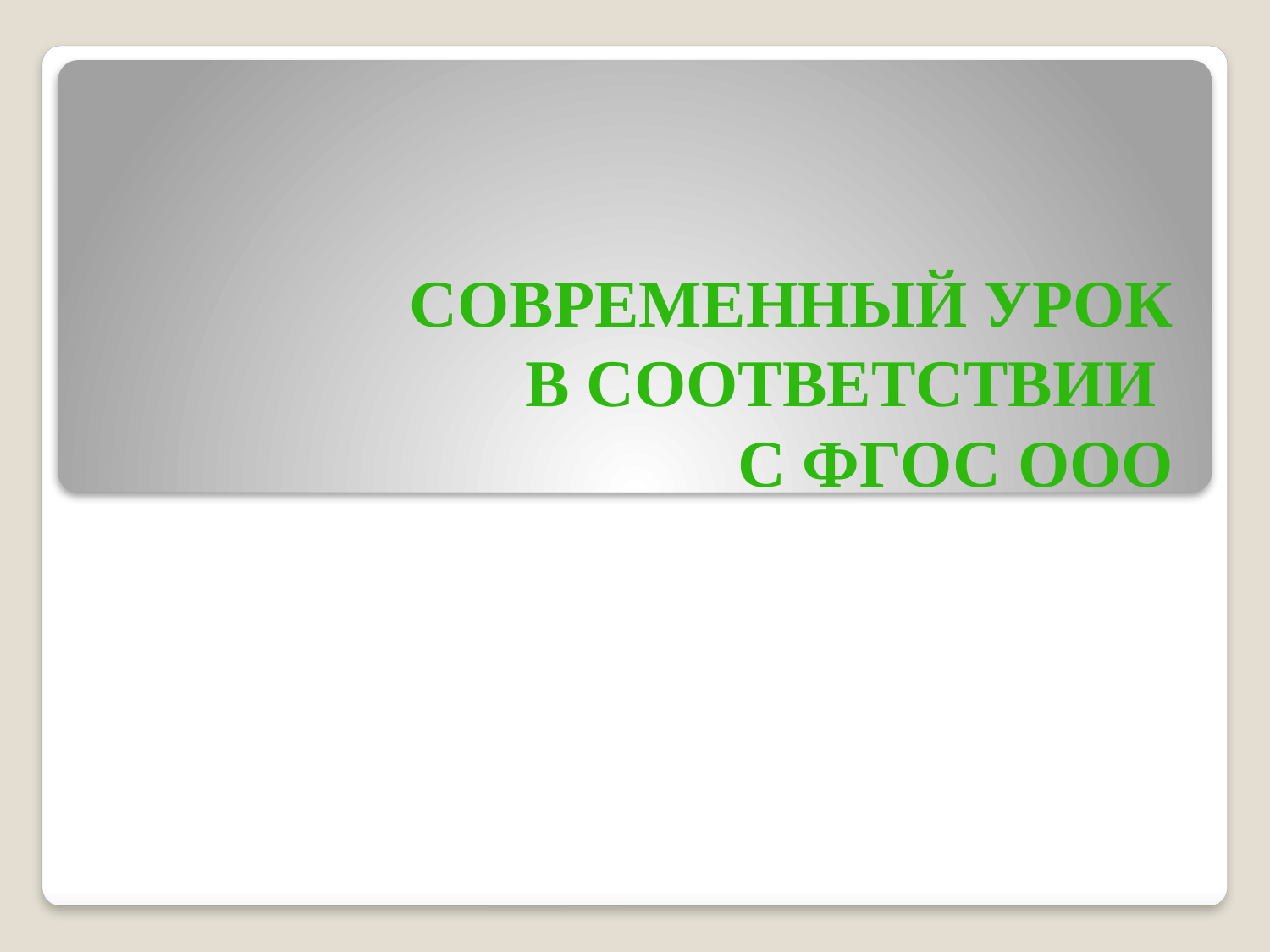

# Современный урок в соответствии с ФГОС ООО